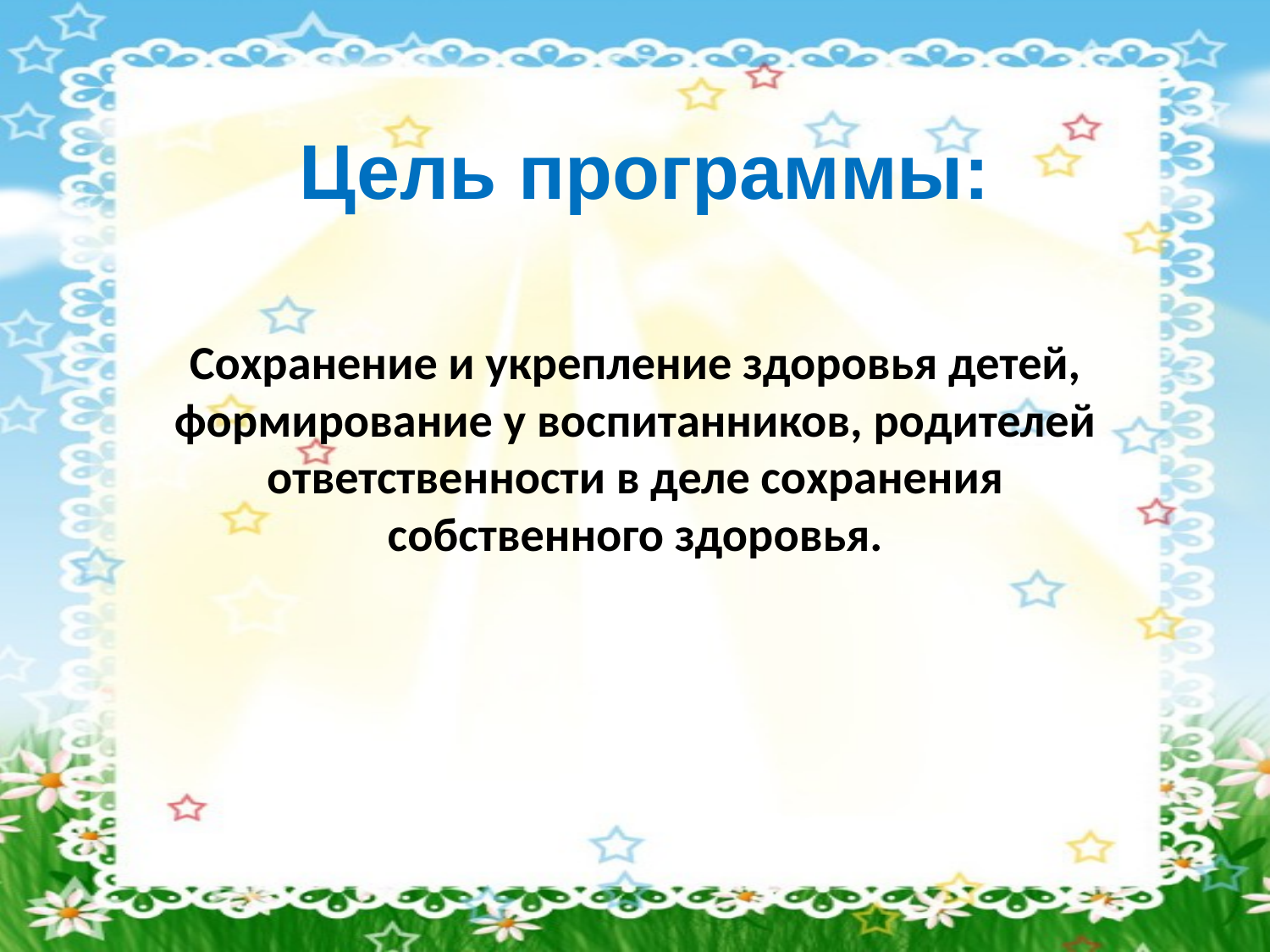

# Цель программы:
Сохранение и укрепление здоровья детей, формирование у воспитанников, родителей ответственности в деле сохранения собственного здоровья.